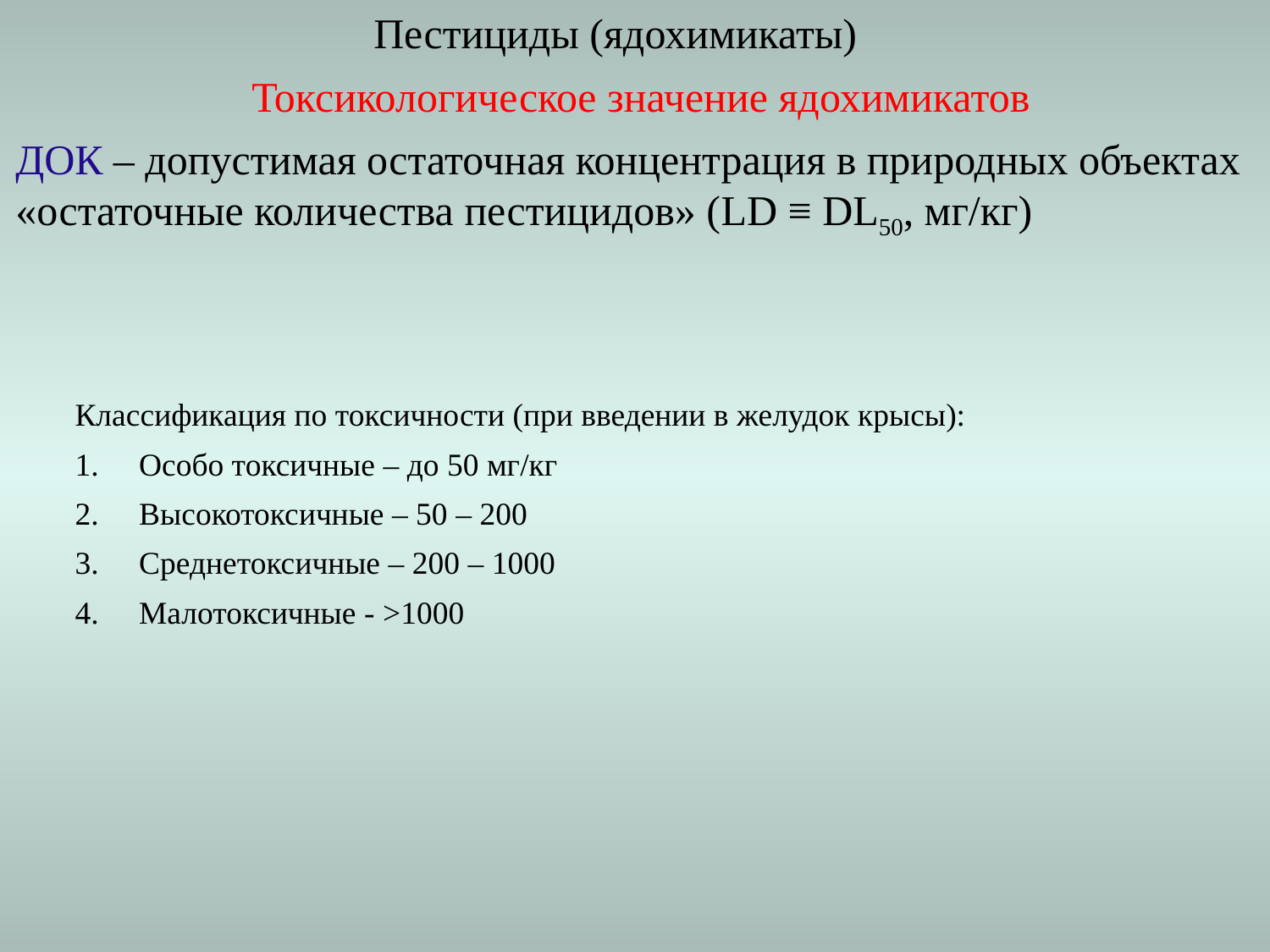

Пестициды (ядохимикаты)
Токсикологическое значение ядохимикатов
ДОК – допустимая остаточная концентрация в природных объектах
«остаточные количества пестицидов» (LD ≡ DL50, мг/кг)
Классификация по токсичности (при введении в желудок крысы):
1.     Особо токсичные – до 50 мг/кг
2.     Высокотоксичные – 50 – 200
3.     Среднетоксичные – 200 – 1000
4.     Малотоксичные - >1000